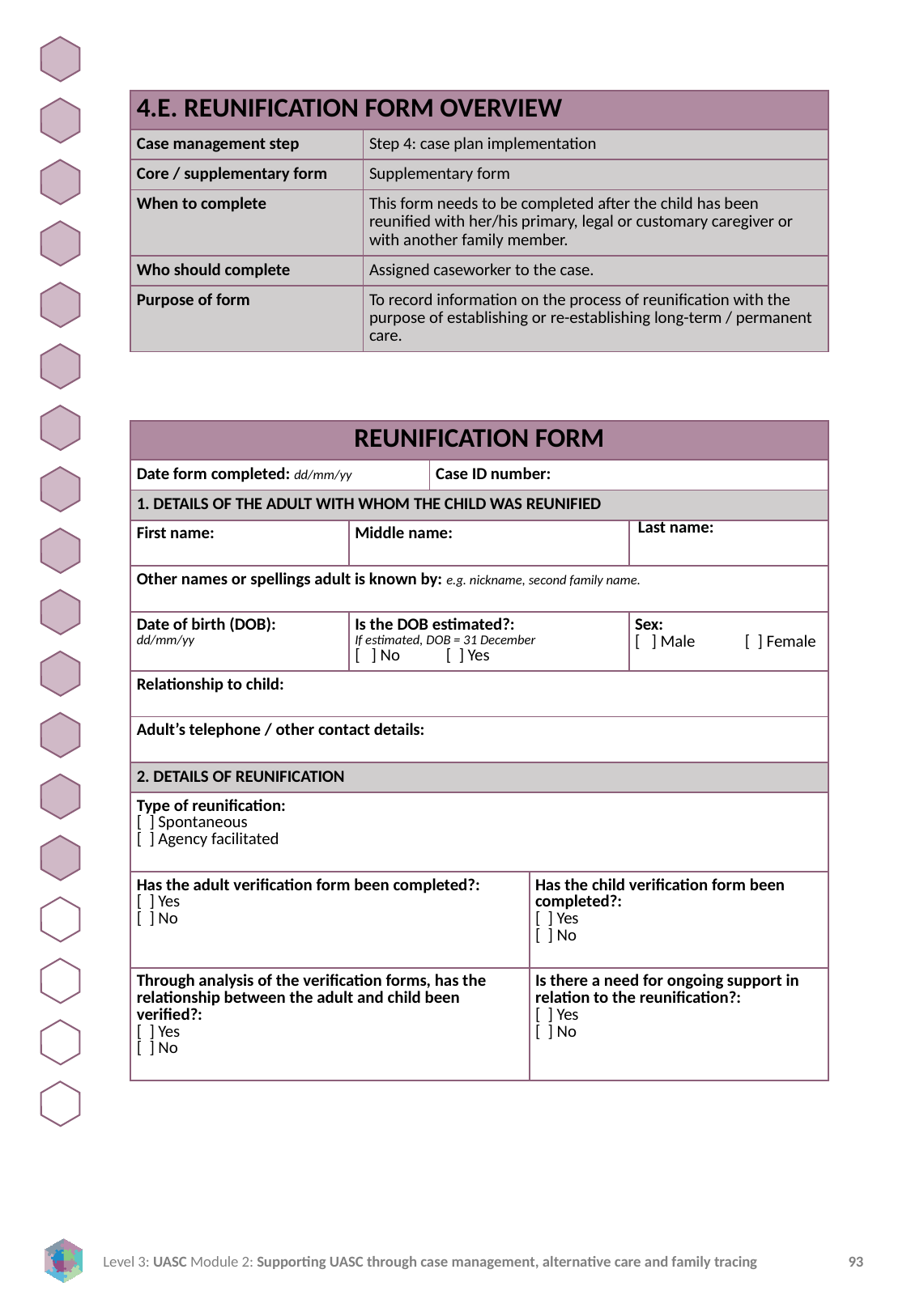

| 4.E. REUNIFICATION FORM OVERVIEW |  |
| --- | --- |
| Case management step | Step 4: case plan implementation |
| Core / supplementary form | Supplementary form |
| When to complete | This form needs to be completed after the child has been reunified with her/his primary, legal or customary caregiver or with another family member. |
| Who should complete | Assigned caseworker to the case. |
| Purpose of form | To record information on the process of reunification with the purpose of establishing or re-establishing long-term / permanent care. |

| REUNIFICATION FORM |  |  |  |  |
| --- | --- | --- | --- | --- |
| Date form completed: dd/mm/yy |  | Case ID number: |  |  |
| 1. DETAILS OF THE ADULT WITH WHOM THE CHILD WAS REUNIFIED |  |  |  |  |
| First name: | Middle name: |  |  | Last name: |
| Other names or spellings adult is known by: e.g. nickname, second family name. |  |  |  |  |
| Date of birth (DOB): dd/mm/yy | Is the DOB estimated?: If estimated, DOB = 31 December [ ] No [ ] Yes |  |  | Sex: [ ] Male [ ] Female |
| Relationship to child: |  |  |  |  |
| Adult’s telephone / other contact details: |  |  |  |  |
| 2. DETAILS OF REUNIFICATION |  |  |  |  |
| Type of reunification: [ ] Spontaneous [ ] Agency facilitated |  |  |  |  |
| Has the adult verification form been completed?: [ ] Yes [ ] No |  |  | Has the child verification form been completed?: [ ] Yes [ ] No |  |
| Through analysis of the verification forms, has the relationship between the adult and child been verified?: [ ] Yes [ ] No |  |  | Is there a need for ongoing support in relation to the reunification?: [ ] Yes [ ] No |  |